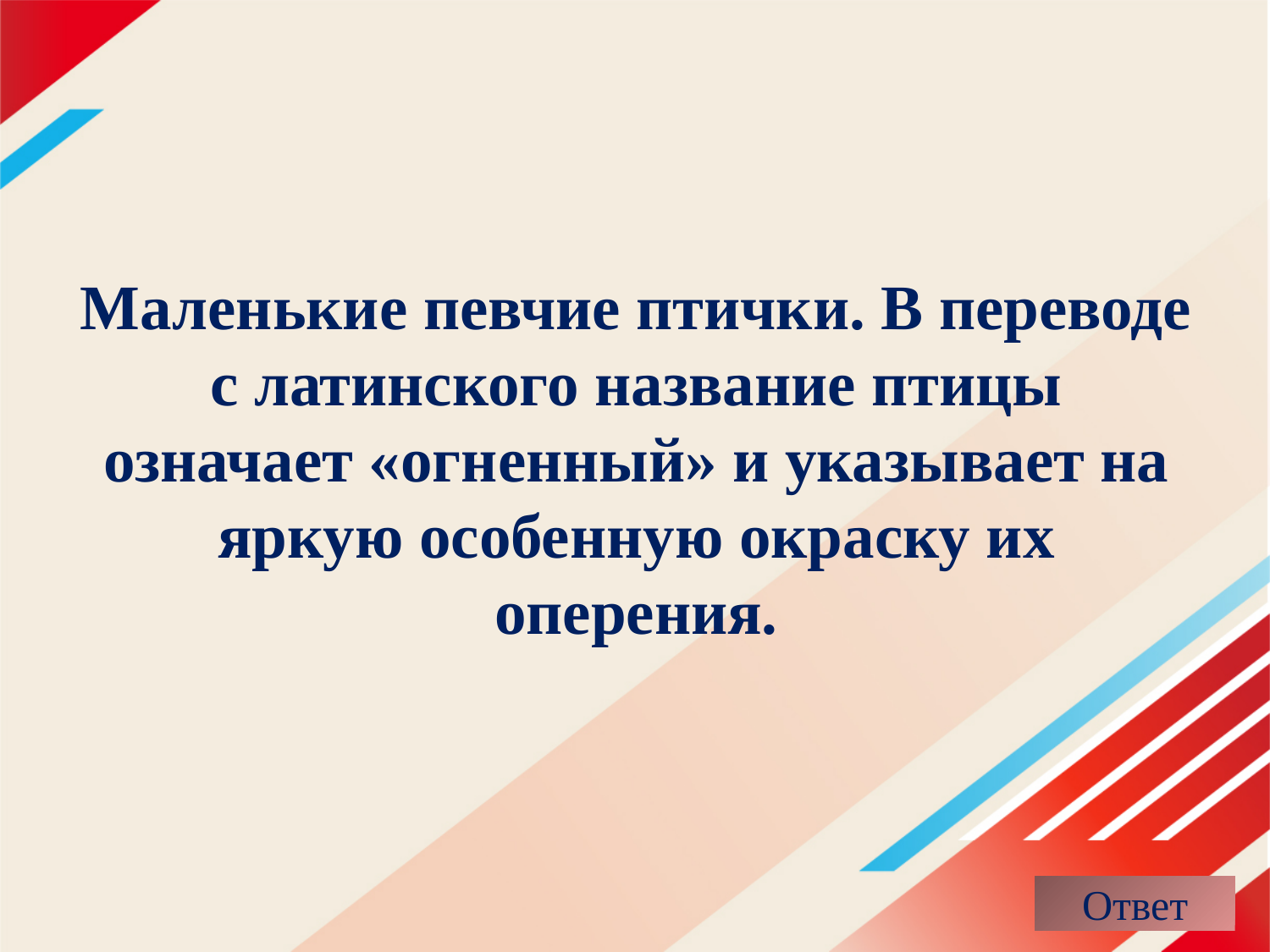

# Маленькие певчие птички. В переводе с латинского название птицы означает «огненный» и указывает на яркую особенную окраску их оперения.